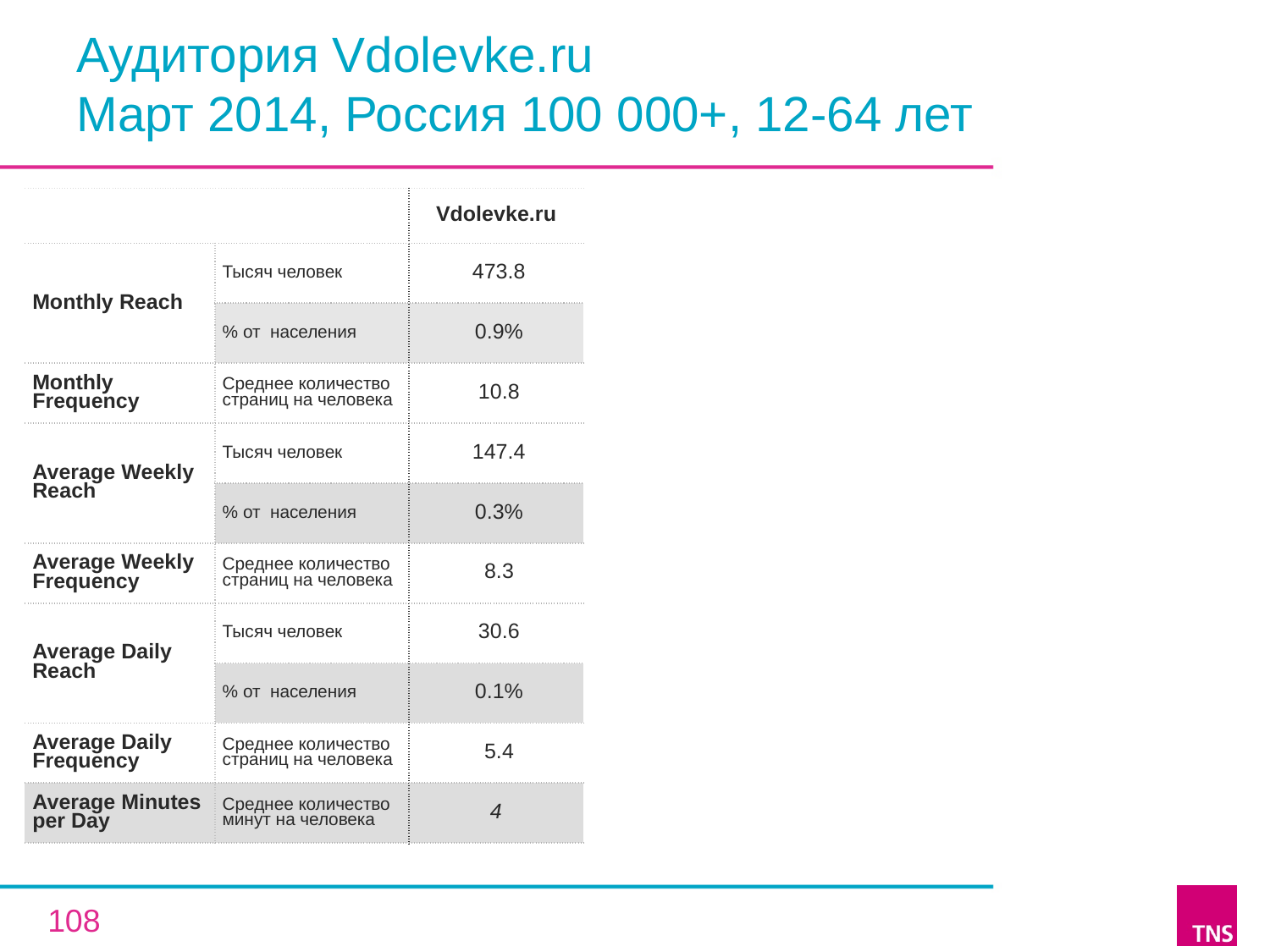

# Аудитория Vdolevke.ru Март 2014, Россия 100 000+, 12-64 лет
|  |  | Vdolevke.ru |
| --- | --- | --- |
| Monthly Reach | Тысяч человек | 473.8 |
|  | % от населения | 0.9% |
| Monthly Frequency | Среднее количество страниц на человека | 10.8 |
| Average Weekly Reach | Тысяч человек | 147.4 |
|  | % от населения | 0.3% |
| Average Weekly Frequency | Среднее количество страниц на человека | 8.3 |
| Average Daily Reach | Тысяч человек | 30.6 |
|  | % от населения | 0.1% |
| Average Daily Frequency | Среднее количество страниц на человека | 5.4 |
| Average Minutes per Day | Среднее количество минут на человека | 4 |

108